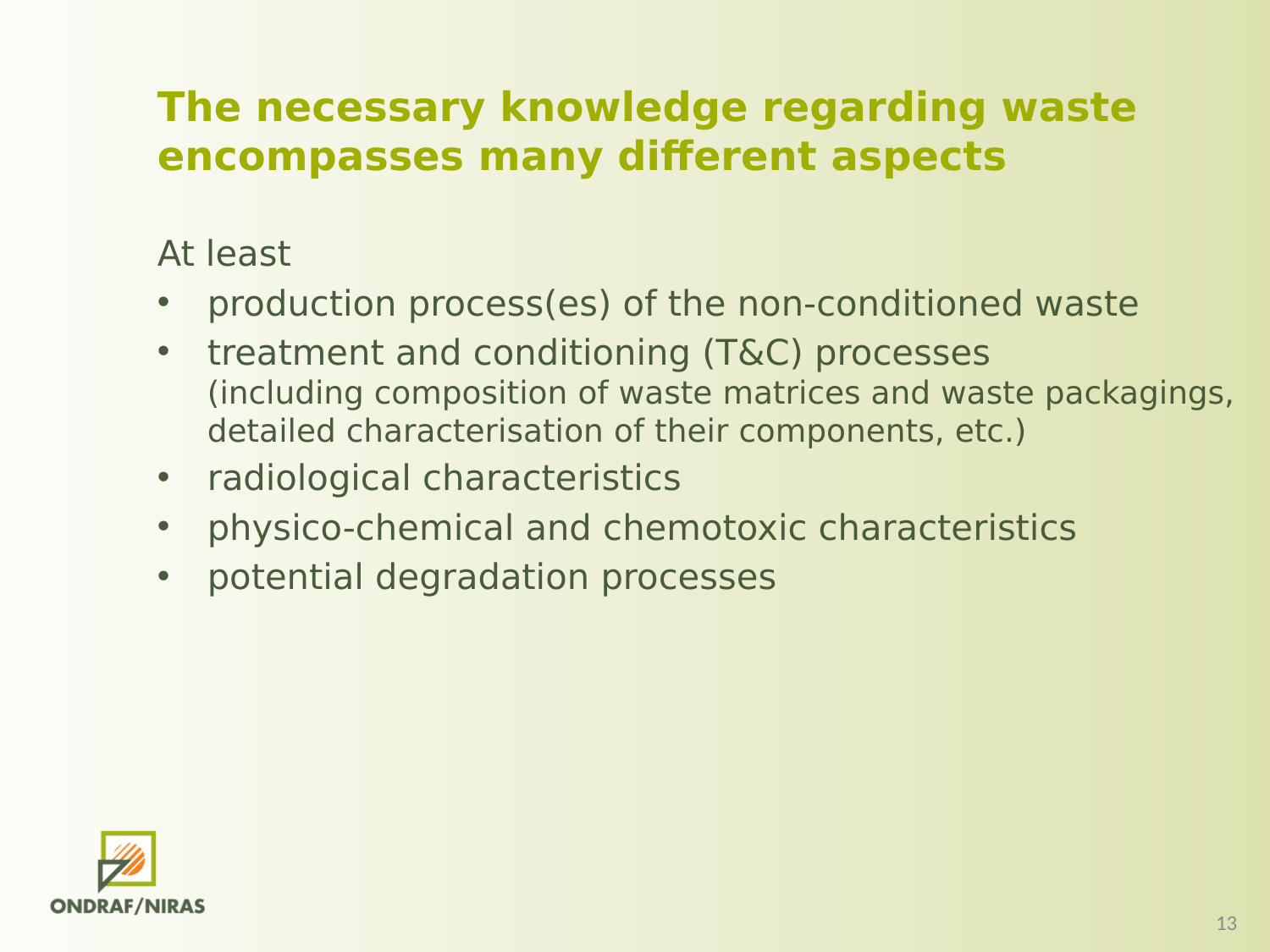

The necessary knowledge regarding waste encompasses many different aspects
At least
production process(es) of the non-conditioned waste
treatment and conditioning (T&C) processes
(including composition of waste matrices and waste packagings, detailed characterisation of their components, etc.)
radiological characteristics
physico-chemical and chemotoxic characteristics
potential degradation processes